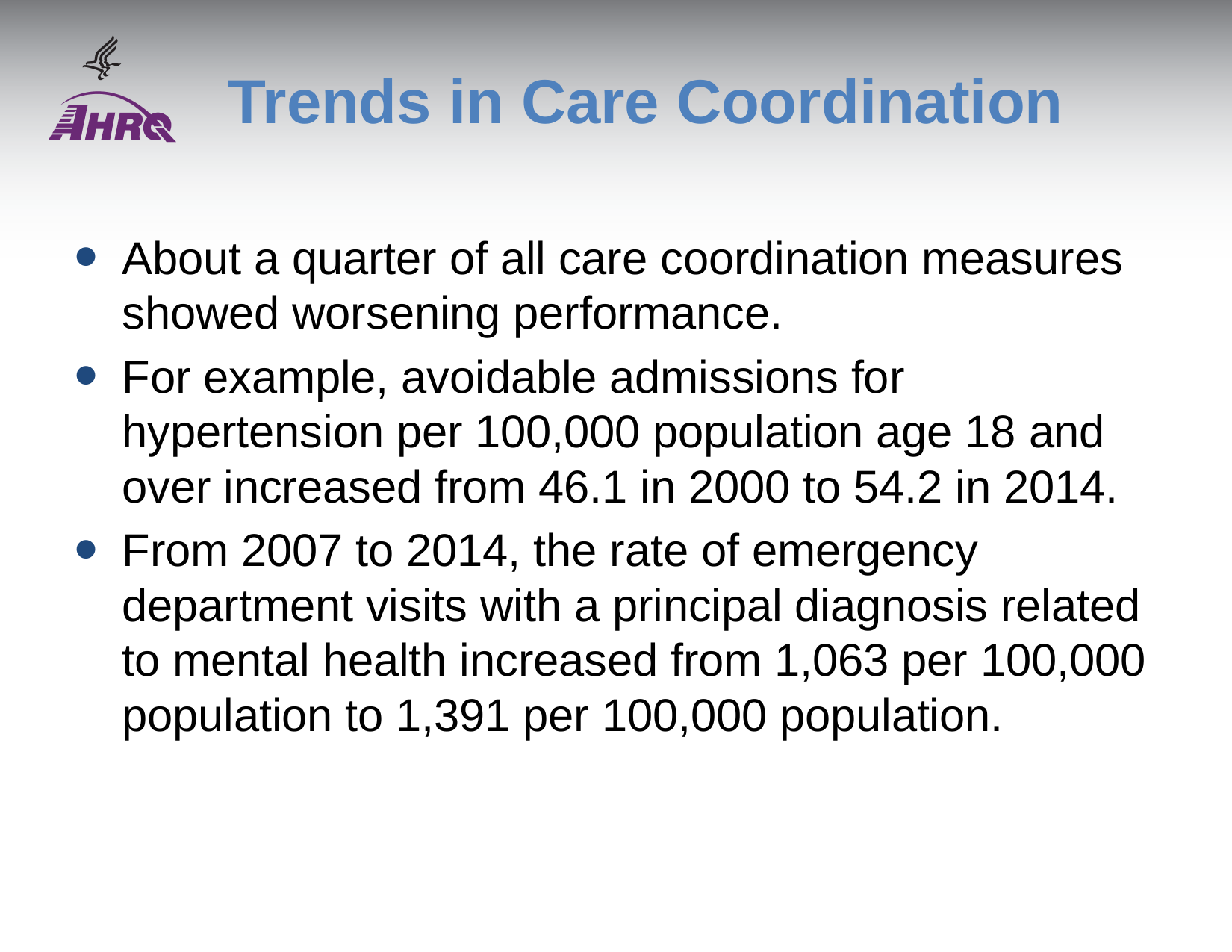

# Trends in Care Coordination
About a quarter of all care coordination measures showed worsening performance.
For example, avoidable admissions for hypertension per 100,000 population age 18 and over increased from 46.1 in 2000 to 54.2 in 2014.
From 2007 to 2014, the rate of emergency department visits with a principal diagnosis related to mental health increased from 1,063 per 100,000 population to 1,391 per 100,000 population.